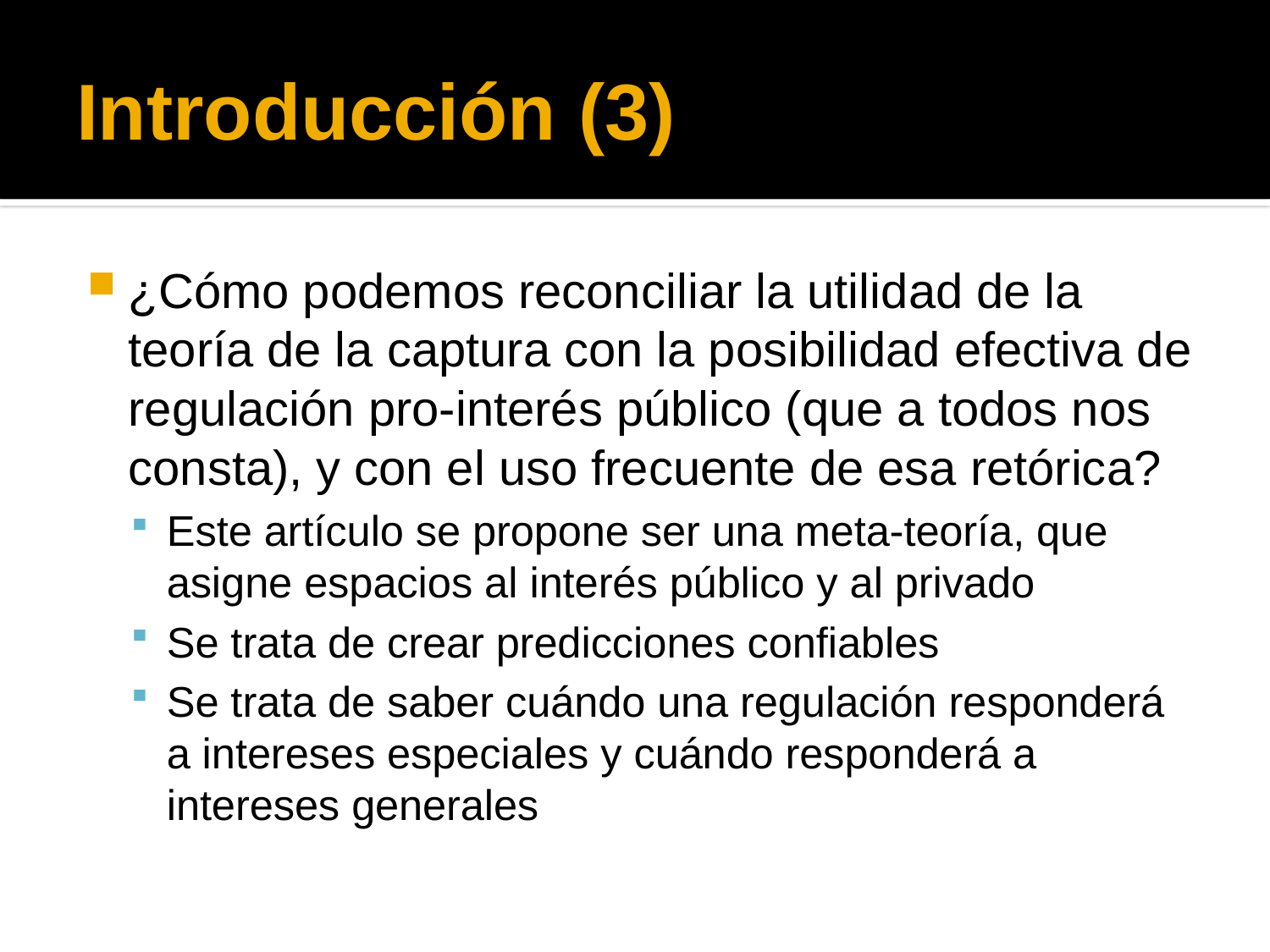

# Introducción (3)
¿Cómo podemos reconciliar la utilidad de la teoría de la captura con la posibilidad efectiva de regulación pro-interés público (que a todos nos consta), y con el uso frecuente de esa retórica?
Este artículo se propone ser una meta-teoría, que asigne espacios al interés público y al privado
Se trata de crear predicciones confiables
Se trata de saber cuándo una regulación responderá a intereses especiales y cuándo responderá a intereses generales